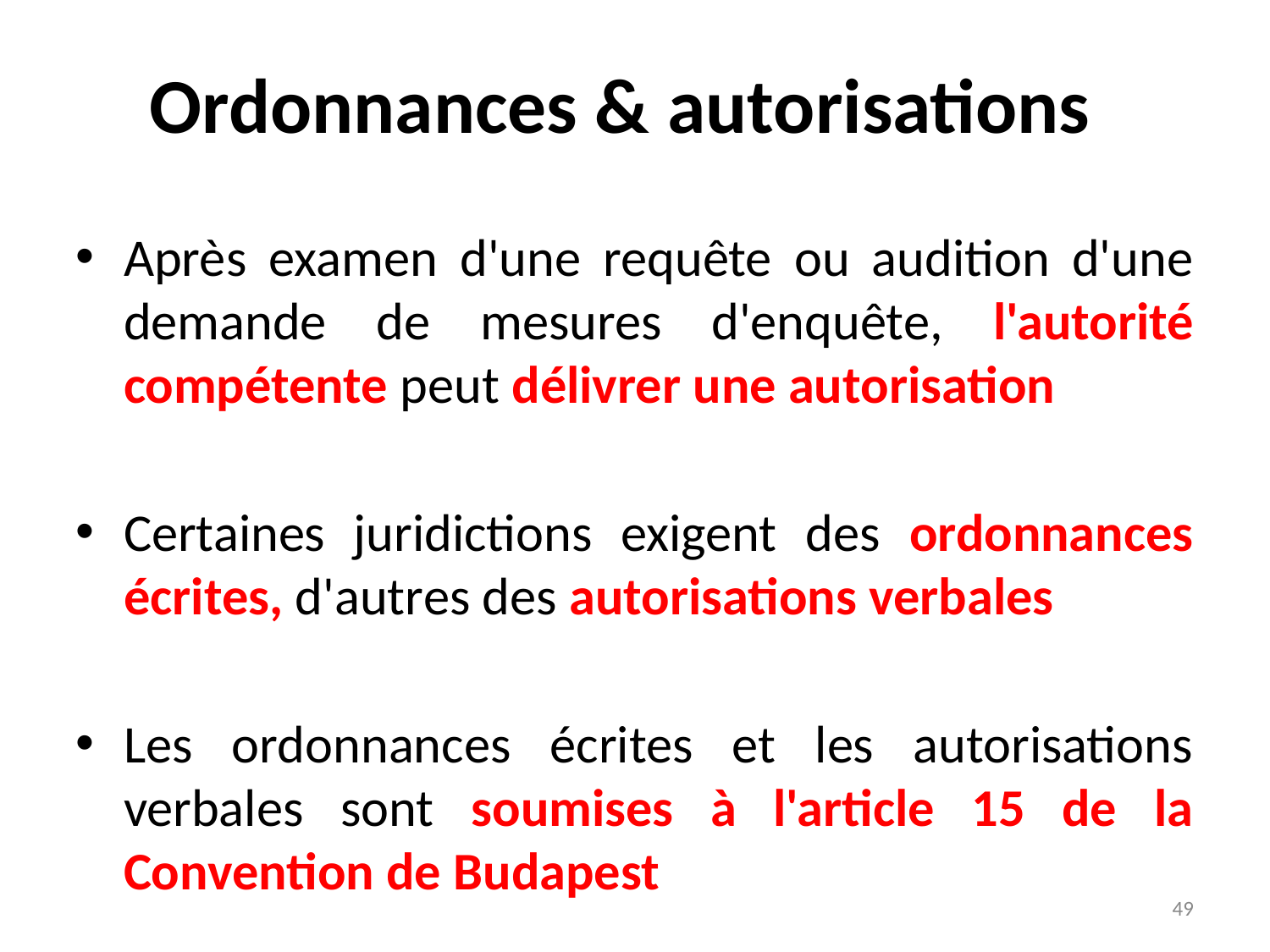

# Ordonnances & autorisations

Après examen d'une requête ou audition d'une demande de mesures d'enquête, l'autorité compétente peut délivrer une autorisation

Certaines juridictions exigent des ordonnances écrites, d'autres des autorisations verbales

Les ordonnances écrites et les autorisations verbales sont soumises à l'article 15 de la Convention de Budapest

49